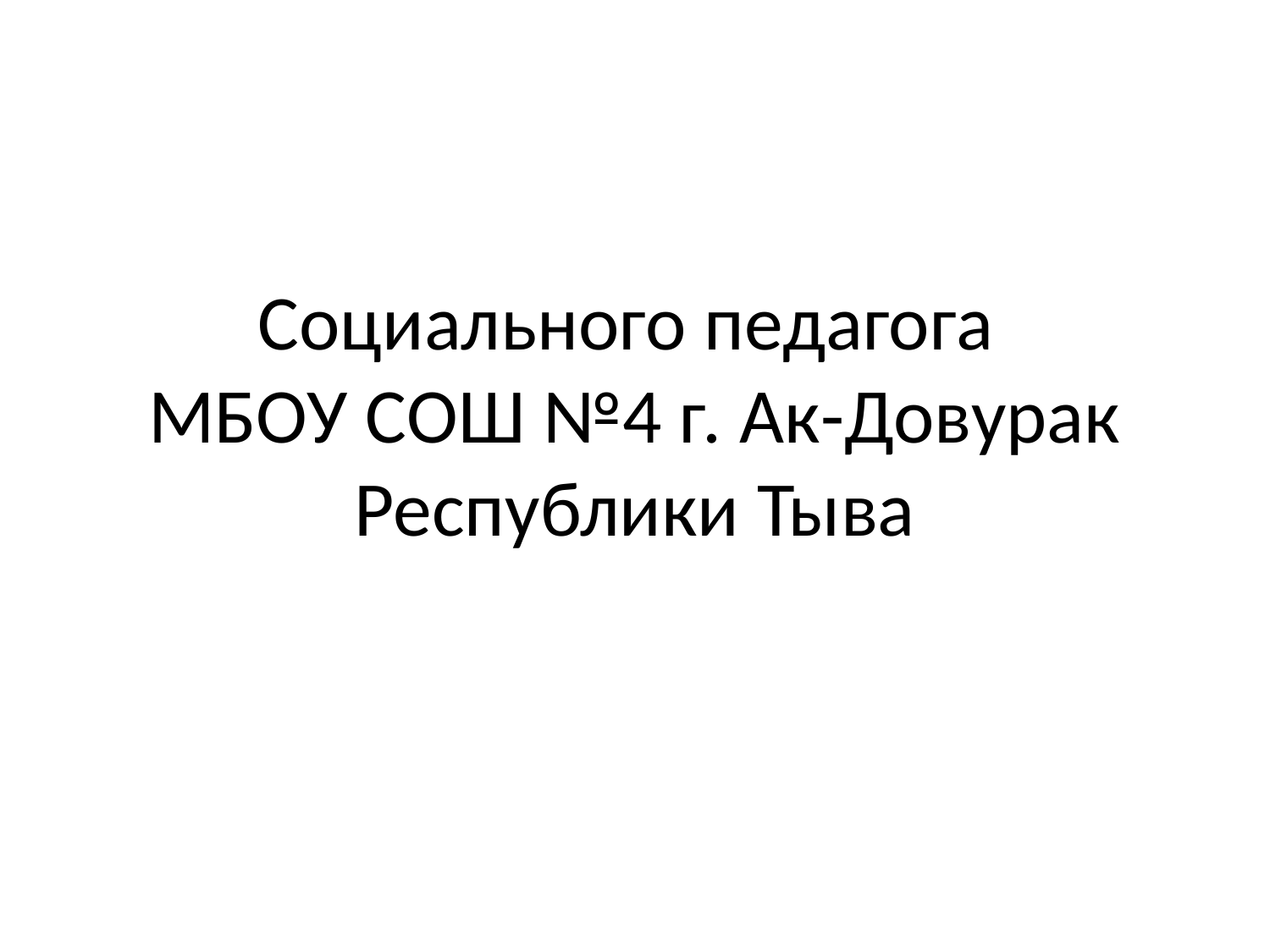

# Социального педагога МБОУ СОШ №4 г. Ак-Довурак Республики Тыва